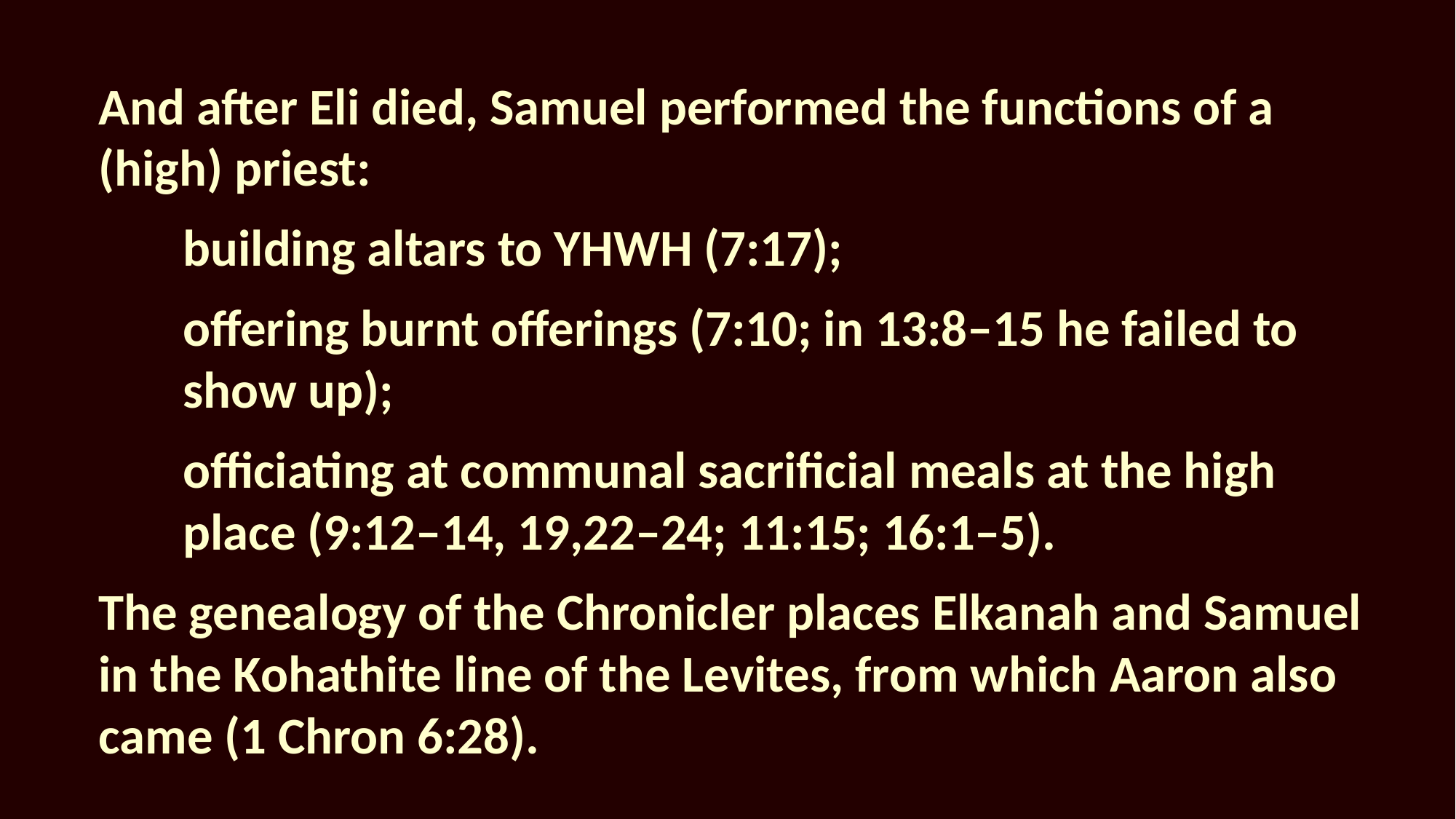

And after Eli died, Samuel performed the functions of a (high) priest:
building altars to YHWH (7:17);
offering burnt offerings (7:10; in 13:8–15 he failed to show up);
officiating at communal sacrificial meals at the high place (9:12–14, 19,22–24; 11:15; 16:1–5).
The genealogy of the Chronicler places Elkanah and Samuel in the Kohathite line of the Levites, from which Aaron also came (1 Chron 6:28).